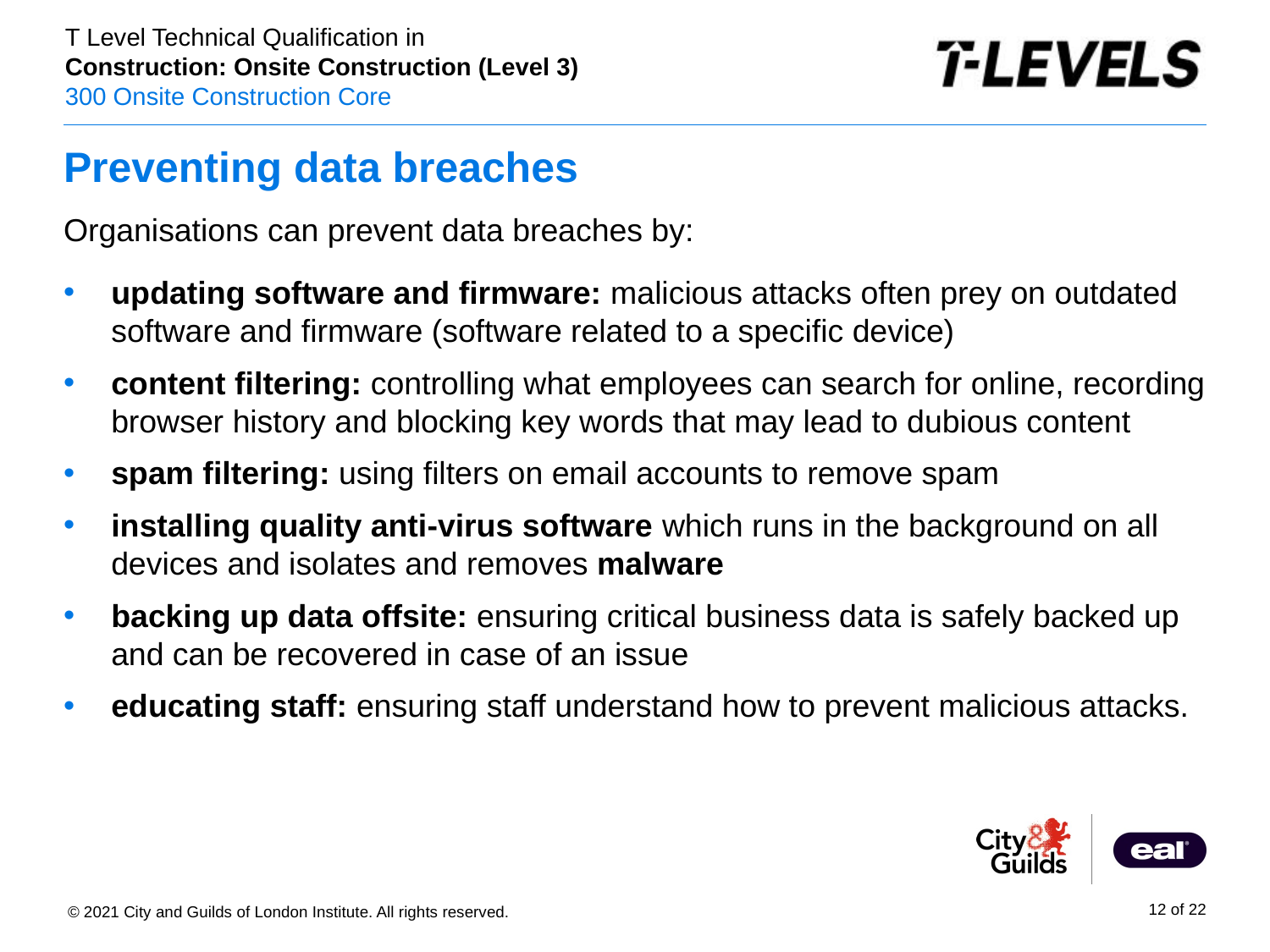

# Preventing data breaches
Organisations can prevent data breaches by:
updating software and firmware: malicious attacks often prey on outdated software and firmware (software related to a specific device)
content filtering: controlling what employees can search for online, recording browser history and blocking key words that may lead to dubious content
spam filtering: using filters on email accounts to remove spam
installing quality anti-virus software which runs in the background on all devices and isolates and removes malware
backing up data offsite: ensuring critical business data is safely backed up and can be recovered in case of an issue
educating staff: ensuring staff understand how to prevent malicious attacks.